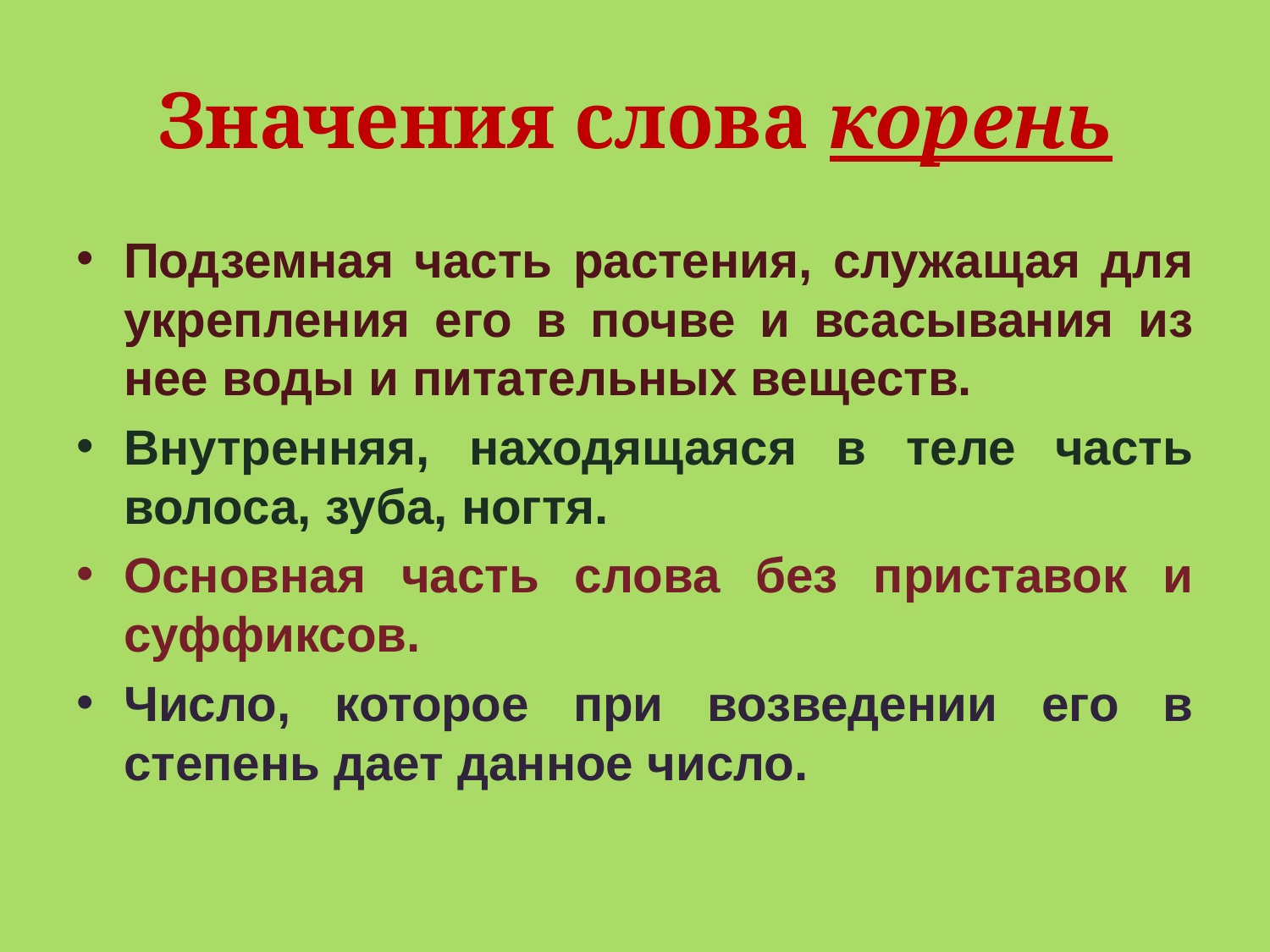

# Значения слова корень
Подземная часть растения, служащая для укрепления его в почве и всасывания из нее воды и питательных веществ.
Внутренняя, находящаяся в теле часть волоса, зуба, ногтя.
Основная часть слова без приставок и суффиксов.
Число, которое при возведении его в степень дает данное число.